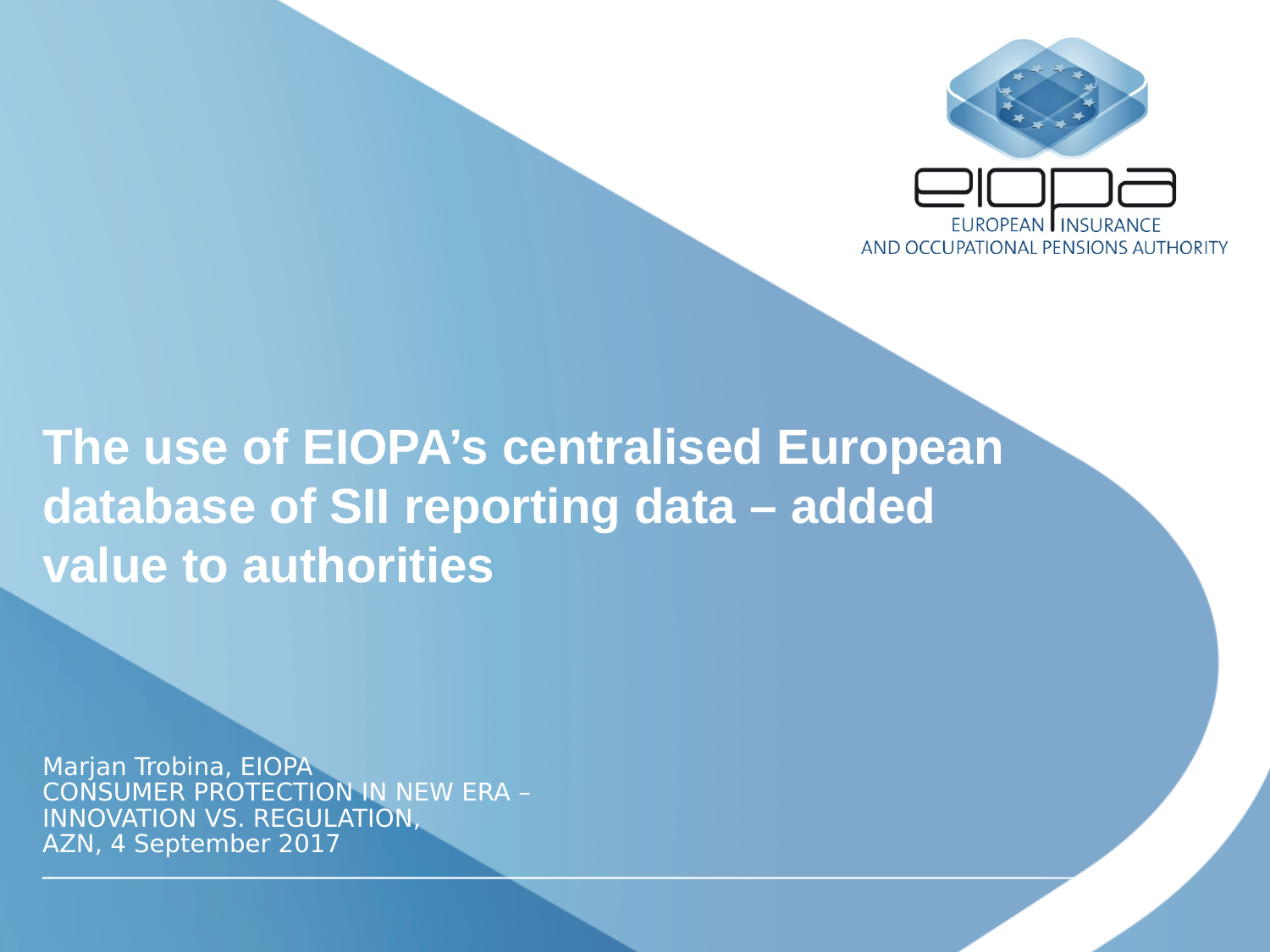

# The use of EIOPA’s centralised European database of SII reporting data – added value to authorities
Marjan Trobina, EIOPA
CONSUMER PROTECTION IN NEW ERA –
INNOVATION VS. REGULATION,
AZN, 4 September 2017